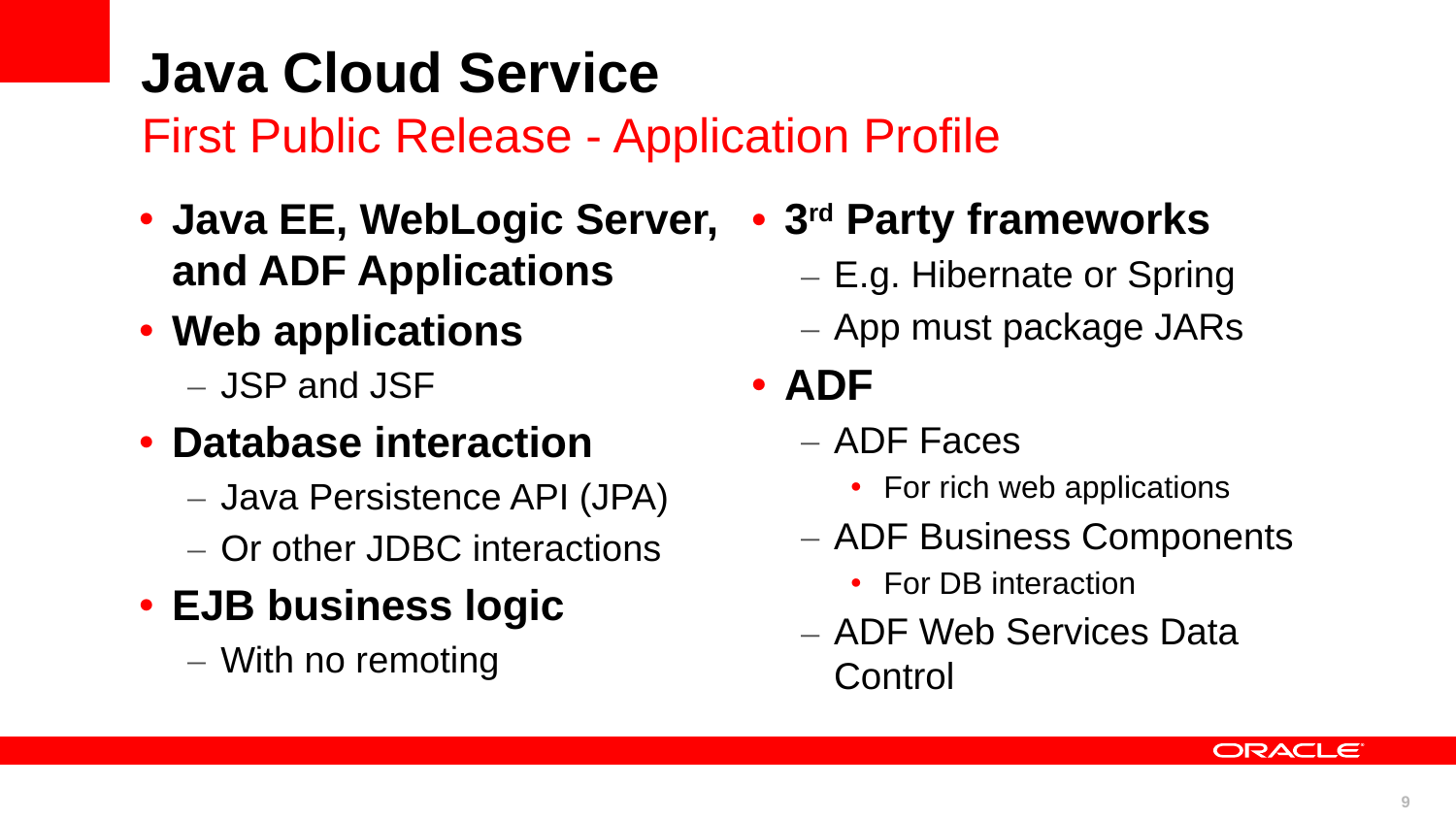

# Java Cloud Service First Public Release - Application Profile
Java EE, WebLogic Server, and ADF Applications
Web applications
JSP and JSF
Database interaction
Java Persistence API (JPA)
Or other JDBC interactions
EJB business logic
With no remoting
3rd Party frameworks
E.g. Hibernate or Spring
App must package JARs
ADF
ADF Faces
For rich web applications
ADF Business Components
For DB interaction
ADF Web Services Data Control